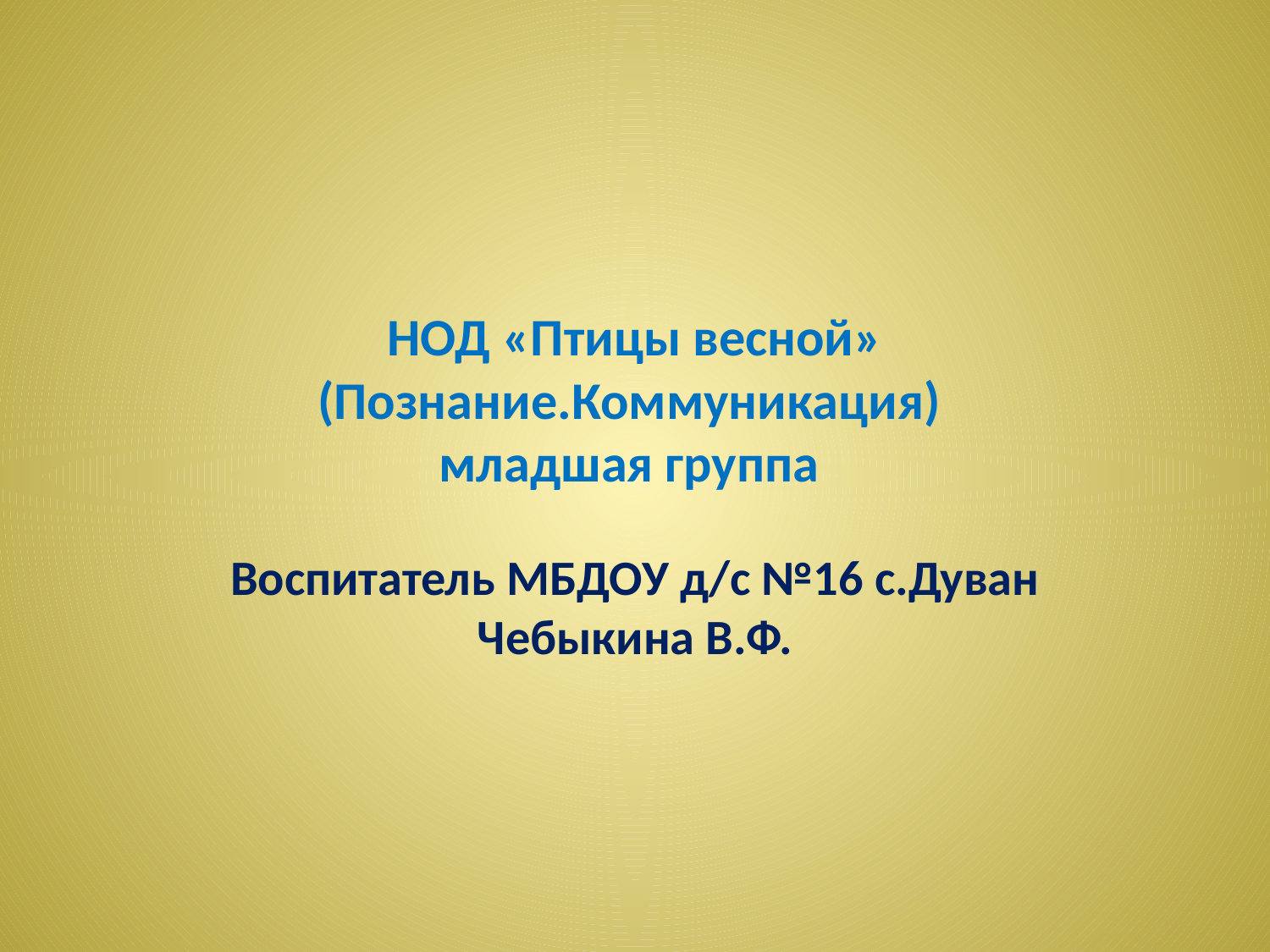

# НОД «Птицы весной» (Познание.Коммуникация) младшая группа
Воспитатель МБДОУ д/с №16 с.Дуван Чебыкина В.Ф.